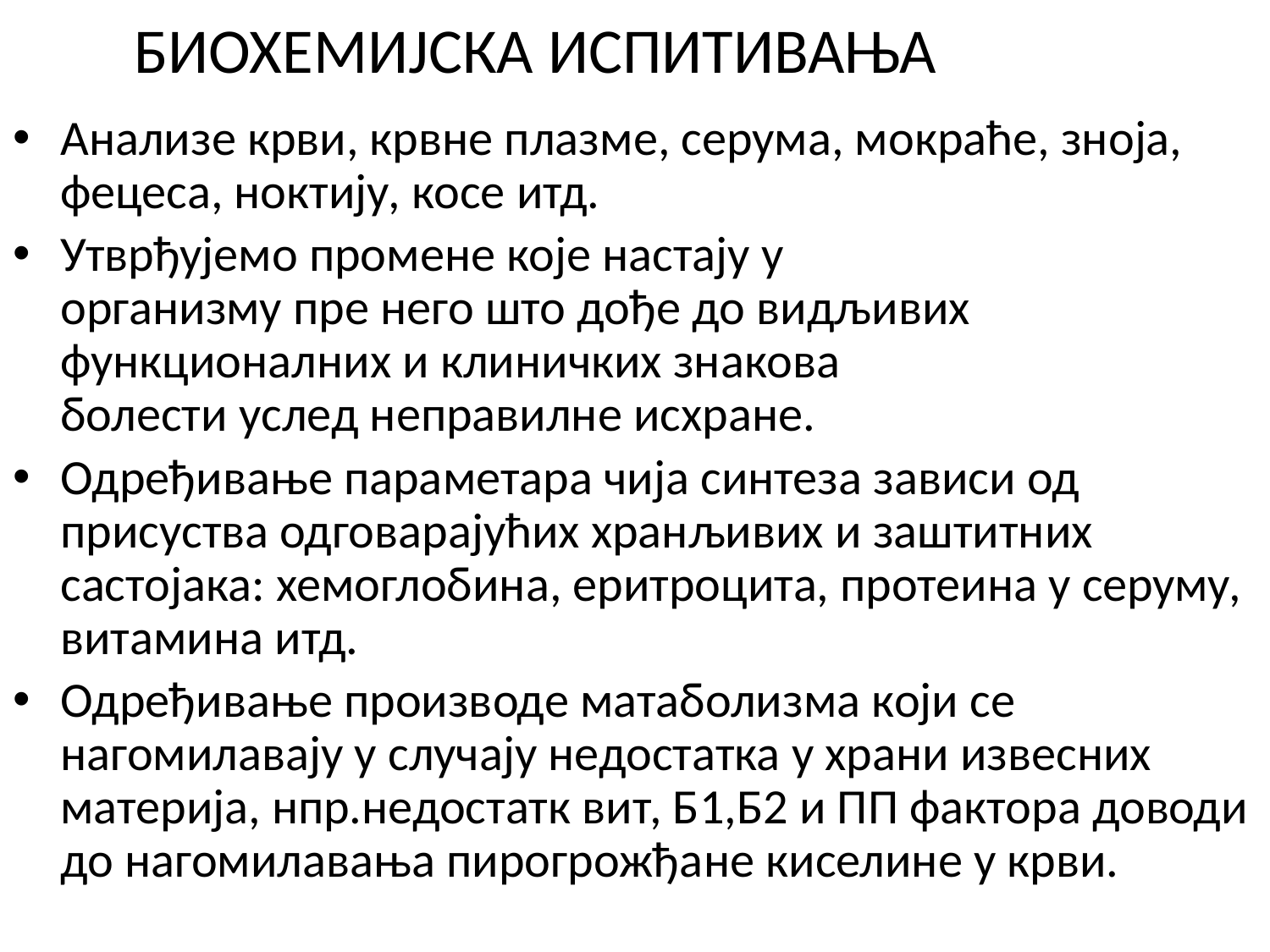

БИОХЕМИЈСКА ИСПИТИВАЊА
Анализе крви, крвне плазме, серума, мокраће, зноја, фецеса, ноктију, косе итд.
Утврђујемо промене које настају у                          организму пре него што дође до видљивих функционалних и клиничких знакова                         болести услед неправилне исхране.
Одређивање параметара чија синтеза зависи од присуства одговарајућих хранљивих и заштитних састојака: хемоглобина, еритроцита, протеина у серуму, витамина итд.
Одређивање производе матаболизма који се нагомилавају у случају недостатка у храни извесних материја, нпр.недостатк вит, Б1,Б2 и ПП фактора доводи до нагомилавања пирогрожђане киселине у крви.